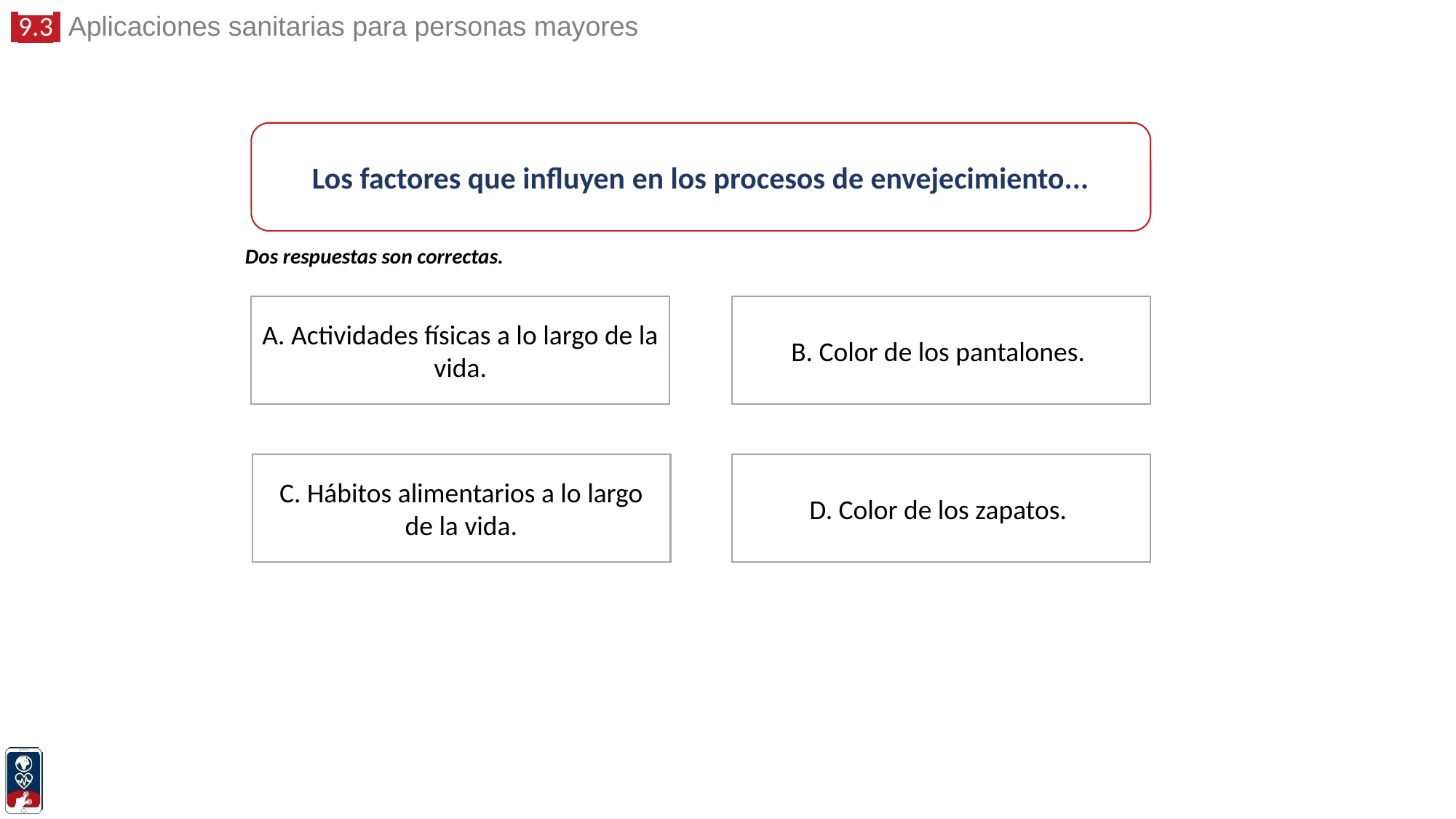

Los factores que influyen en los procesos de envejecimiento...
Dos respuestas son correctas.
B. Color de los pantalones.
A. Actividades físicas a lo largo de la vida.
C. Hábitos alimentarios a lo largo de la vida.
D. Color de los zapatos.